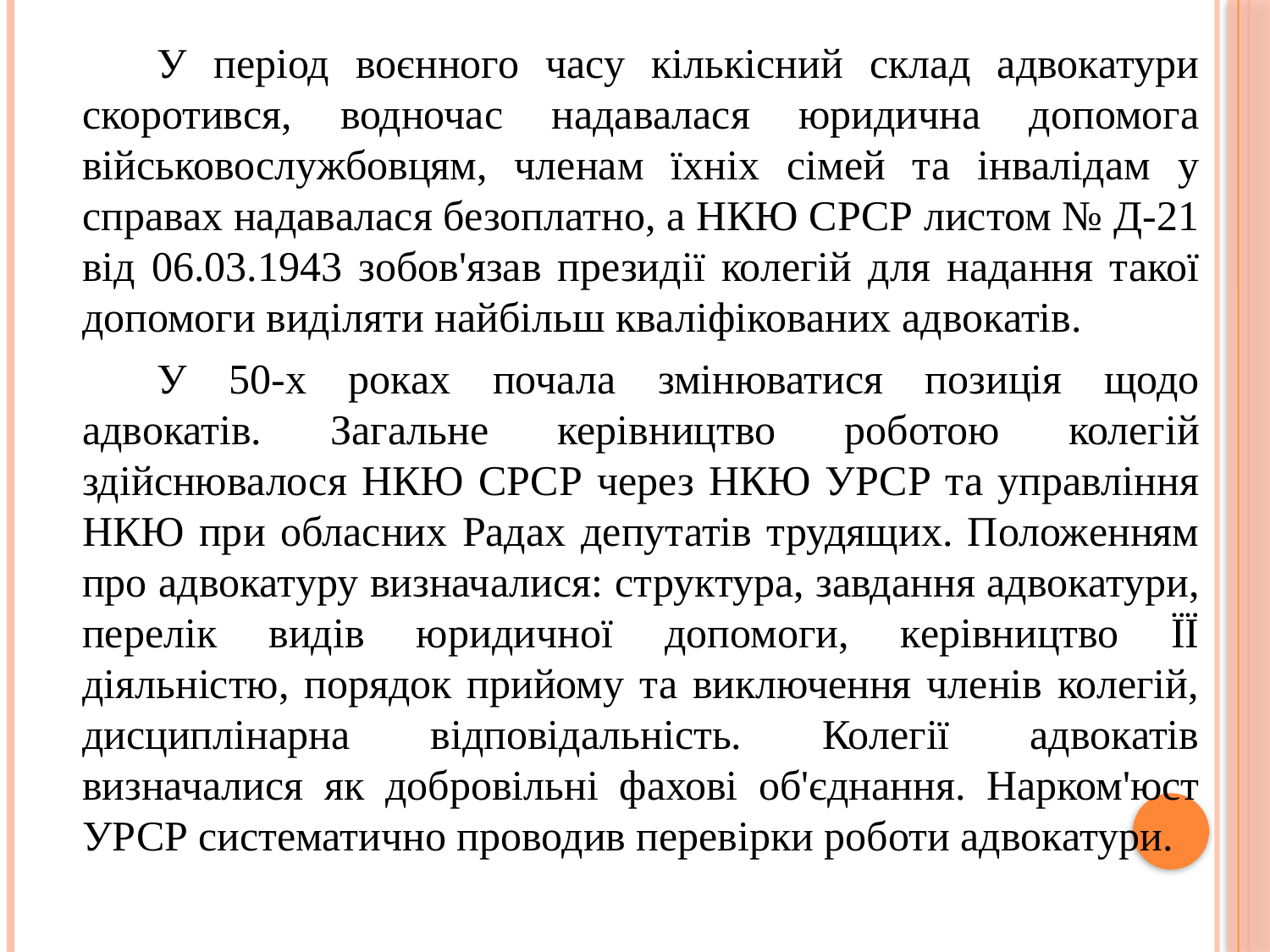

У період воєнного часу кількісний склад адвокатури скоротився, водночас надавалася юридична допомога військовослужбовцям, членам їхніх сімей та інвалідам у справах надавалася безоплатно, а НКЮ СРСР листом № Д-21 від 06.03.1943 зобов'язав президії колегій для надання такої допомоги виділяти найбільш кваліфікованих адвокатів.
У 50-х роках почала змінюватися позиція щодо адвокатів. Загальне керівництво роботою колегій здійснювалося НКЮ СРСР через НКЮ УРСР та управління НКЮ при обласних Радах депутатів трудящих. Положенням про адвокатуру визначалися: структура, завдання адвокатури, перелік видів юридичної допомоги, керівництво ЇЇ діяльністю, порядок прийому та виключення членів колегій, дисциплінарна відповідальність. Колегії адвокатів визначалися як добровільні фахові об'єднання. Нарком'юст УРСР систематично проводив перевірки роботи адвокатури.